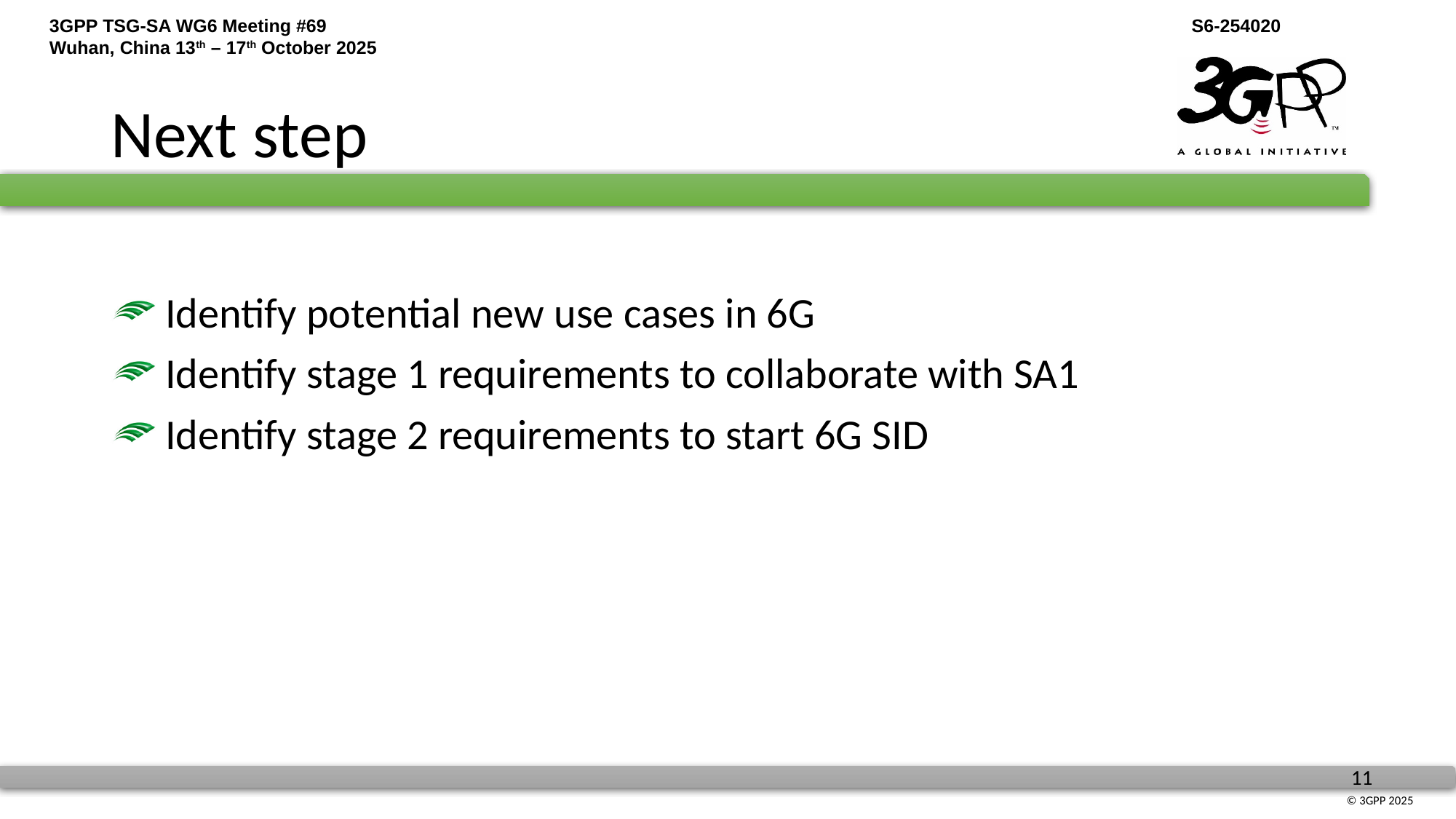

# Next step
 Identify potential new use cases in 6G
 Identify stage 1 requirements to collaborate with SA1
 Identify stage 2 requirements to start 6G SID